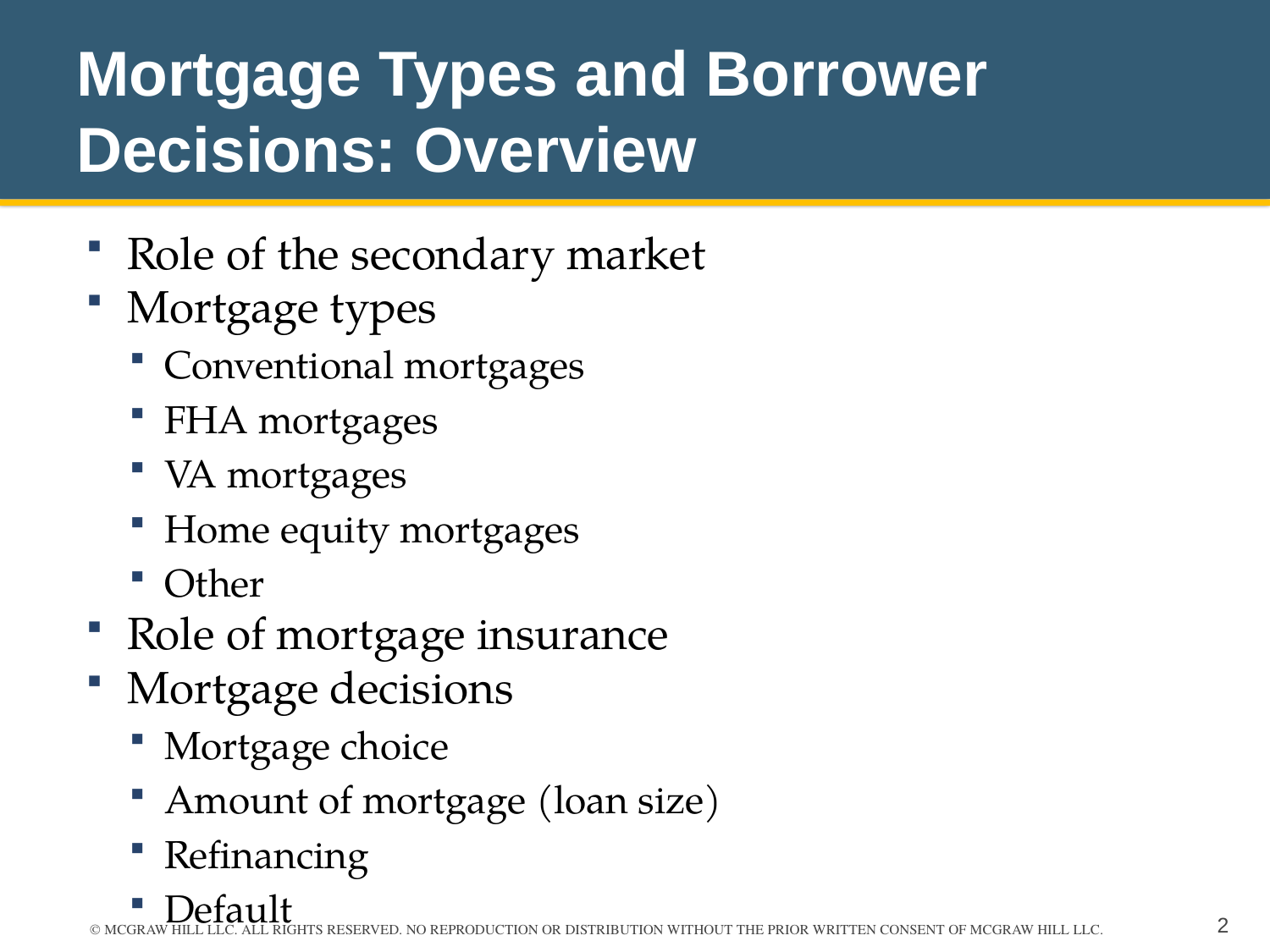

# Mortgage Types and Borrower Decisions: Overview
Role of the secondary market
Mortgage types
Conventional mortgages
FHA mortgages
VA mortgages
Home equity mortgages
Other
Role of mortgage insurance
Mortgage decisions
Mortgage choice
Amount of mortgage (loan size)
Refinancing
Default
© MCGRAW HILL LLC. ALL RIGHTS RESERVED. NO REPRODUCTION OR DISTRIBUTION WITHOUT THE PRIOR WRITTEN CONSENT OF MCGRAW HILL LLC.
2